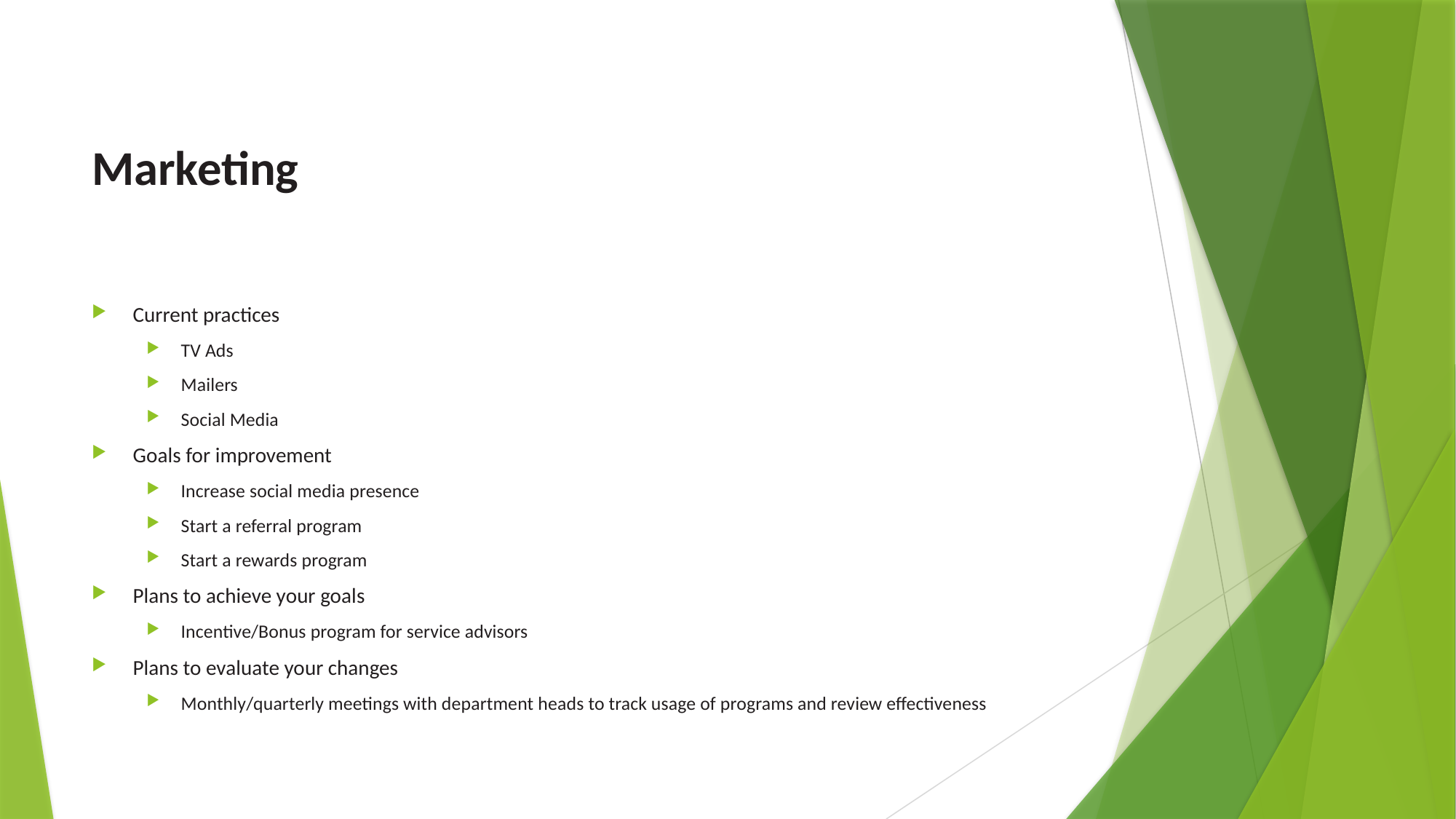

# Marketing

Current practices
TV Ads
Mailers
Social Media
Goals for improvement
Increase social media presence
Start a referral program
Start a rewards program
Plans to achieve your goals
Incentive/Bonus program for service advisors
Plans to evaluate your changes
Monthly/quarterly meetings with department heads to track usage of programs and review effectiveness